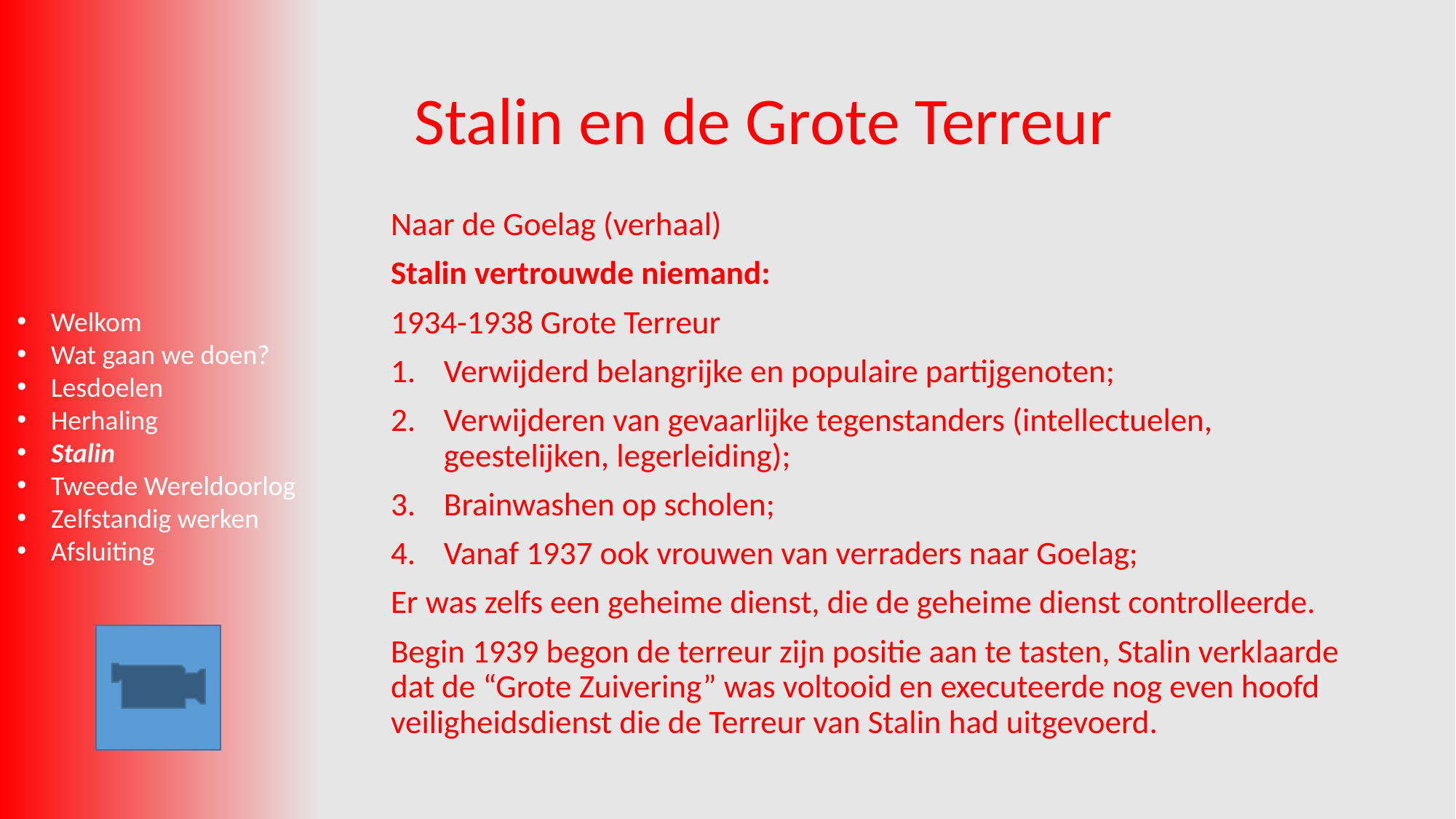

# Stalin en de Grote Terreur
Naar de Goelag (verhaal)
Stalin vertrouwde niemand:
1934-1938 Grote Terreur
Verwijderd belangrijke en populaire partijgenoten;
Verwijderen van gevaarlijke tegenstanders (intellectuelen, geestelijken, legerleiding);
Brainwashen op scholen;
Vanaf 1937 ook vrouwen van verraders naar Goelag;
Er was zelfs een geheime dienst, die de geheime dienst controlleerde.
Begin 1939 begon de terreur zijn positie aan te tasten, Stalin verklaarde dat de “Grote Zuivering” was voltooid en executeerde nog even hoofd veiligheidsdienst die de Terreur van Stalin had uitgevoerd.

Welkom
Wat gaan we doen?
Lesdoelen
Herhaling
Stalin
Tweede Wereldoorlog
Zelfstandig werken
Afsluiting